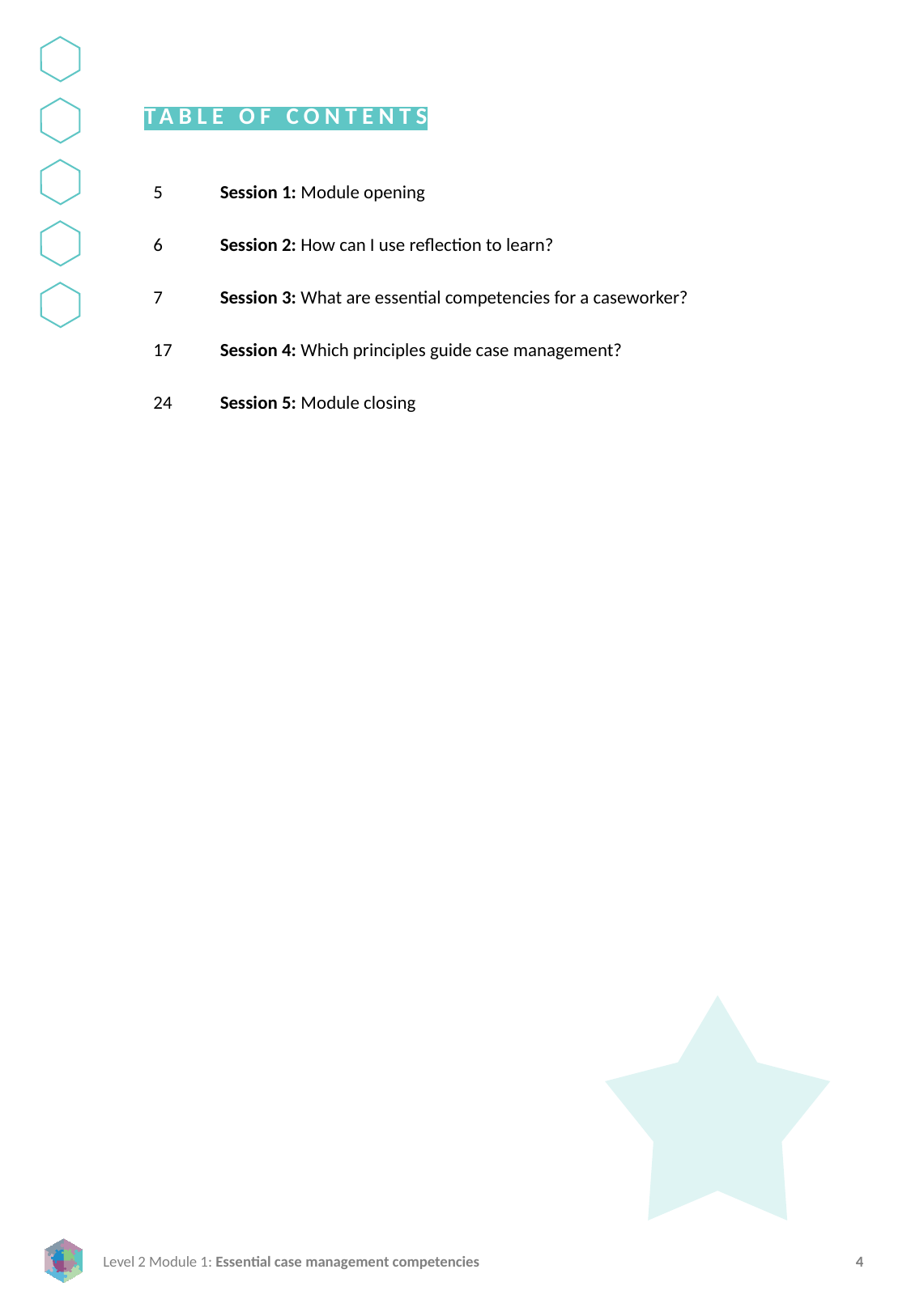

TABLE OF CONTENTS

5
6
7
17
24

Session 1: Module opening
Session 2: How can I use reflection to learn?
Session 3: What are essential competencies for a caseworker?
Session 4: Which principles guide case management?
Session 5: Module closing